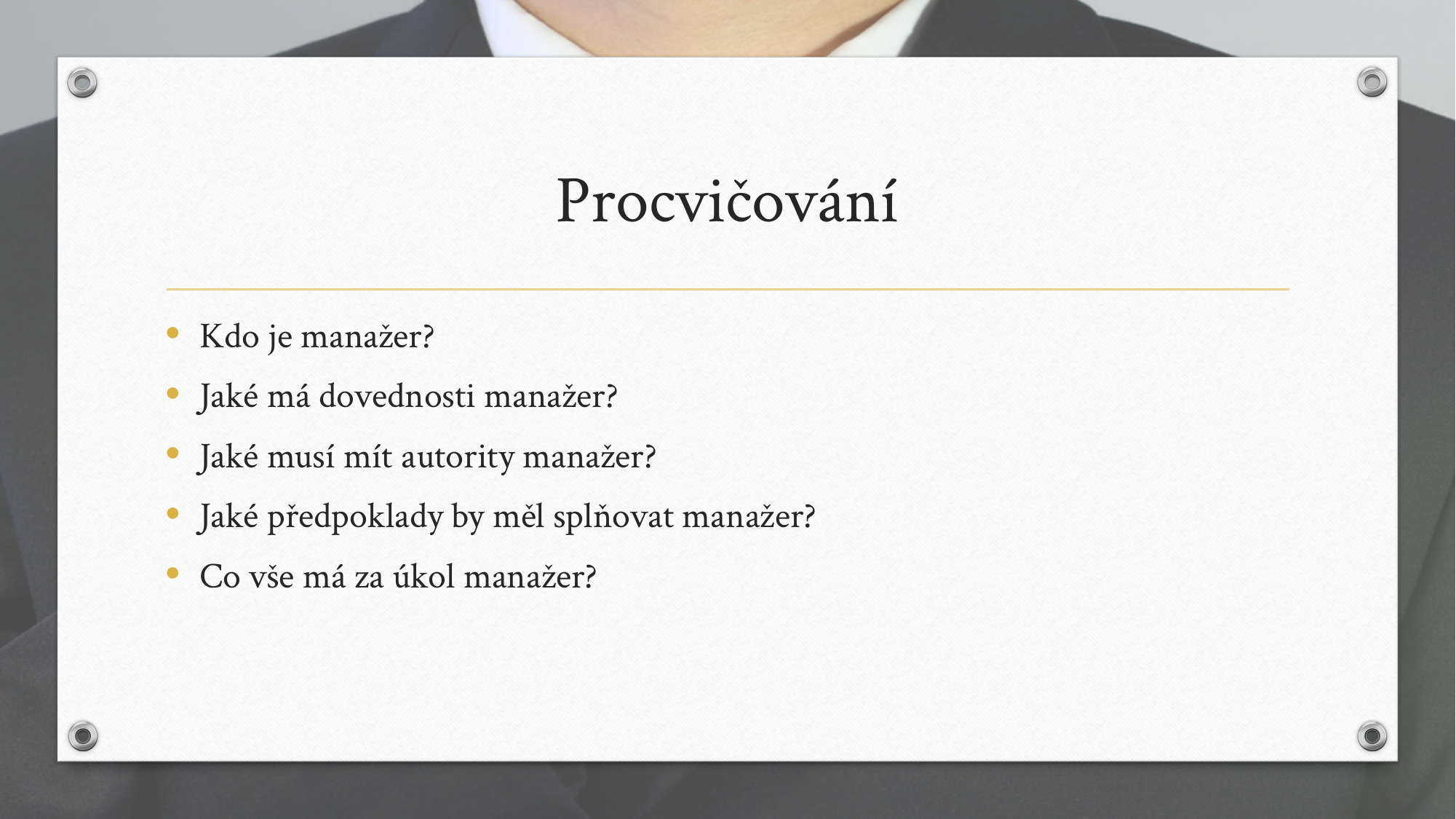

# Procvičování
Kdo je manažer?
Jaké má dovednosti manažer?
Jaké musí mít autority manažer?
Jaké předpoklady by měl splňovat manažer?
Co vše má za úkol manažer?